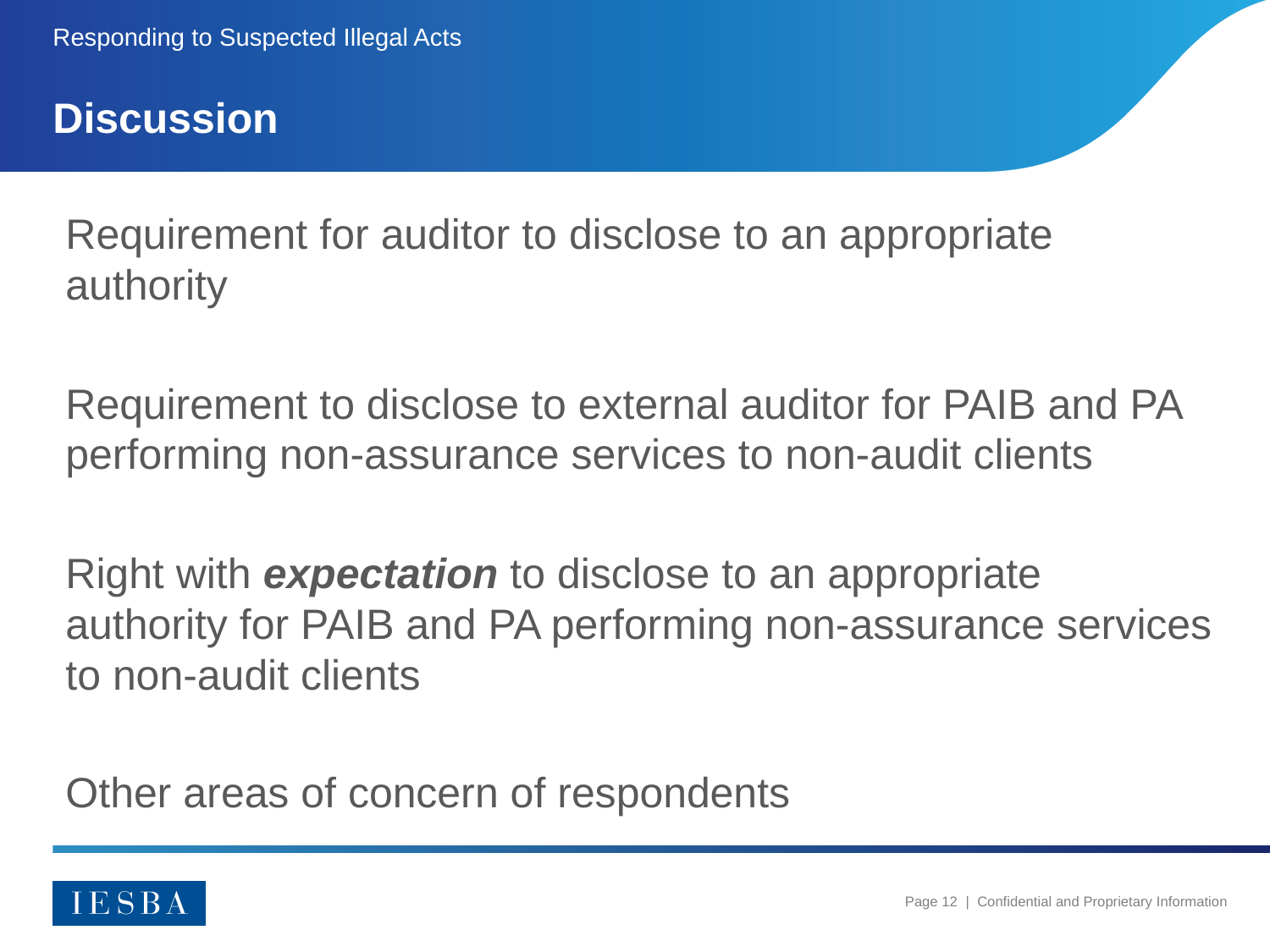

Responding to Suspected Illegal Acts

# Discussion
Requirement for auditor to disclose to an appropriate authority

Requirement to disclose to external auditor for PAIB and PA performing non-assurance services to non-audit clients

Right with expectation to disclose to an appropriate authority for PAIB and PA performing non-assurance services to non-audit clients

Other areas of concern of respondents